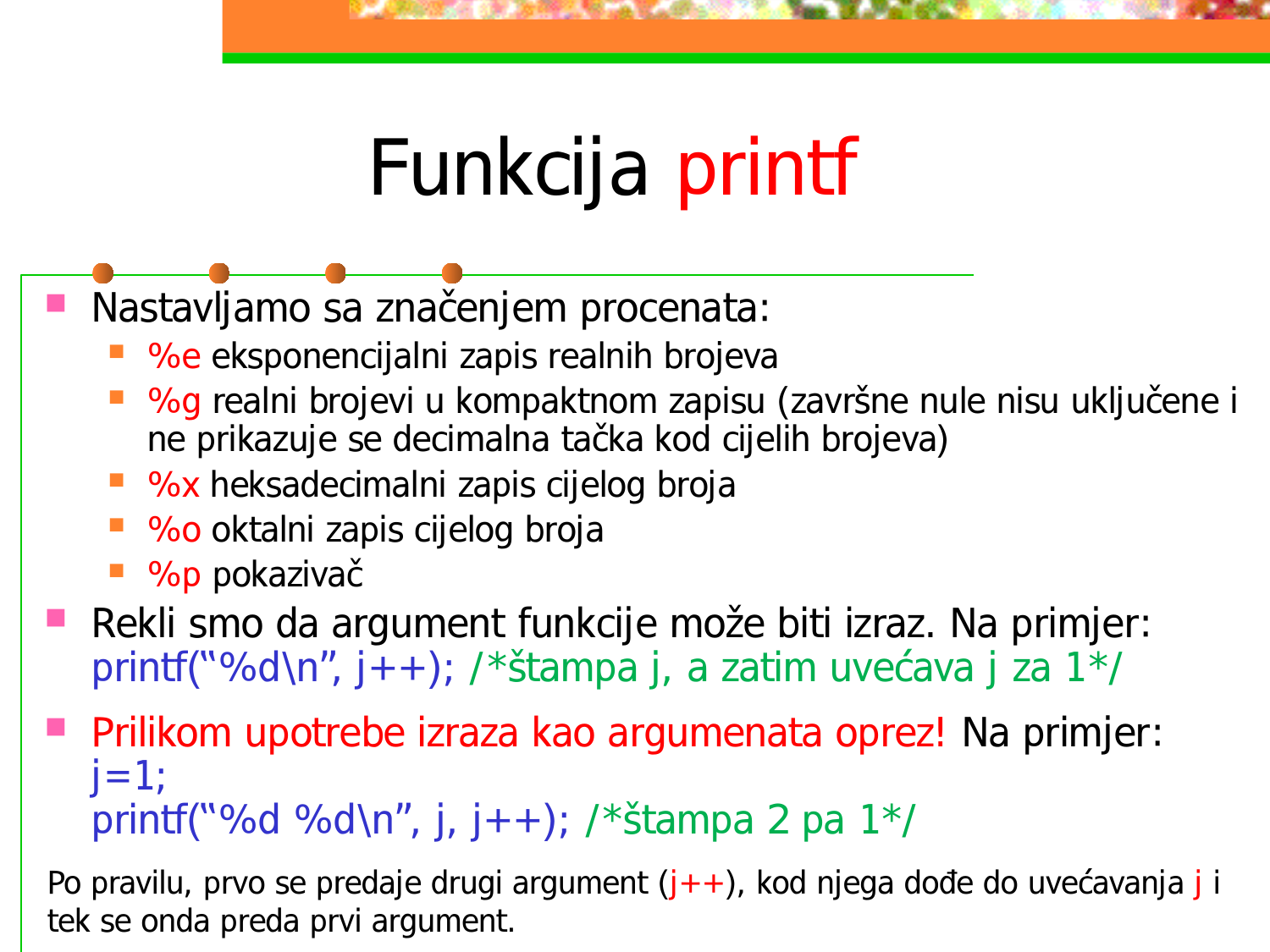

# Funkcija printf
Nastavljamo sa značenjem procenata:
%e eksponencijalni zapis realnih brojeva
%g realni brojevi u kompaktnom zapisu (završne nule nisu uključene i ne prikazuje se decimalna tačka kod cijelih brojeva)
%x heksadecimalni zapis cijelog broja
%o oktalni zapis cijelog broja
%p pokazivač
Rekli smo da argument funkcije može biti izraz. Na primjer:
printf(“%d\n”, j++); /*štampa j, a zatim uvećava j za 1*/
Prilikom upotrebe izraza kao argumenata oprez! Na primjer:
j=1;
printf(“%d %d\n”, j, j++); /*štampa 2 pa 1*/
Po pravilu, prvo se predaje drugi argument (j++), kod njega dođe do uvećavanja j i tek se onda preda prvi argument.